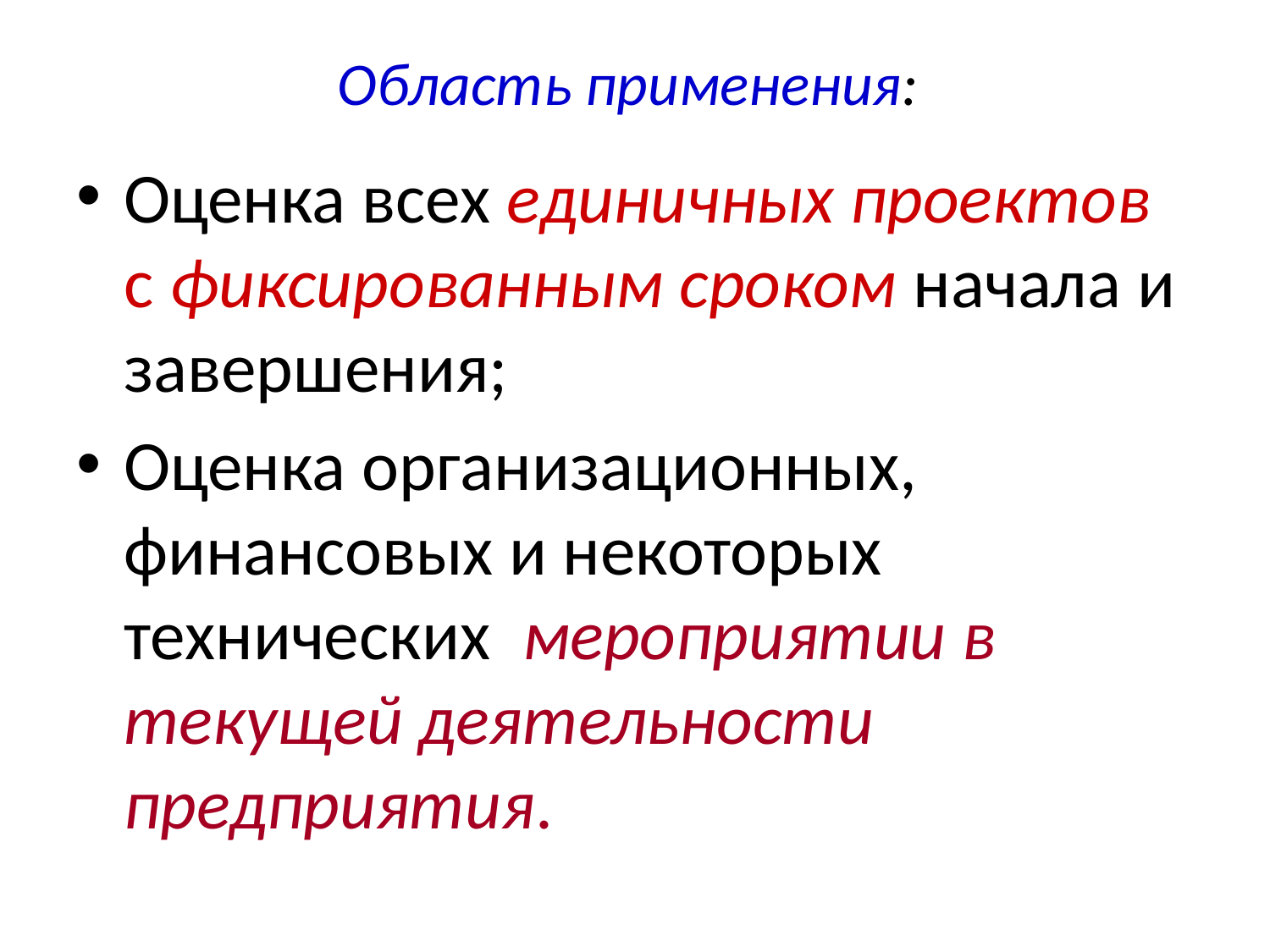

# Область применения:
Оценка всех единичных проектов с фиксированным сроком начала и завершения;
Оценка организационных, финансовых и некоторых технических  мероприятии в текущей деятельности предприятия.